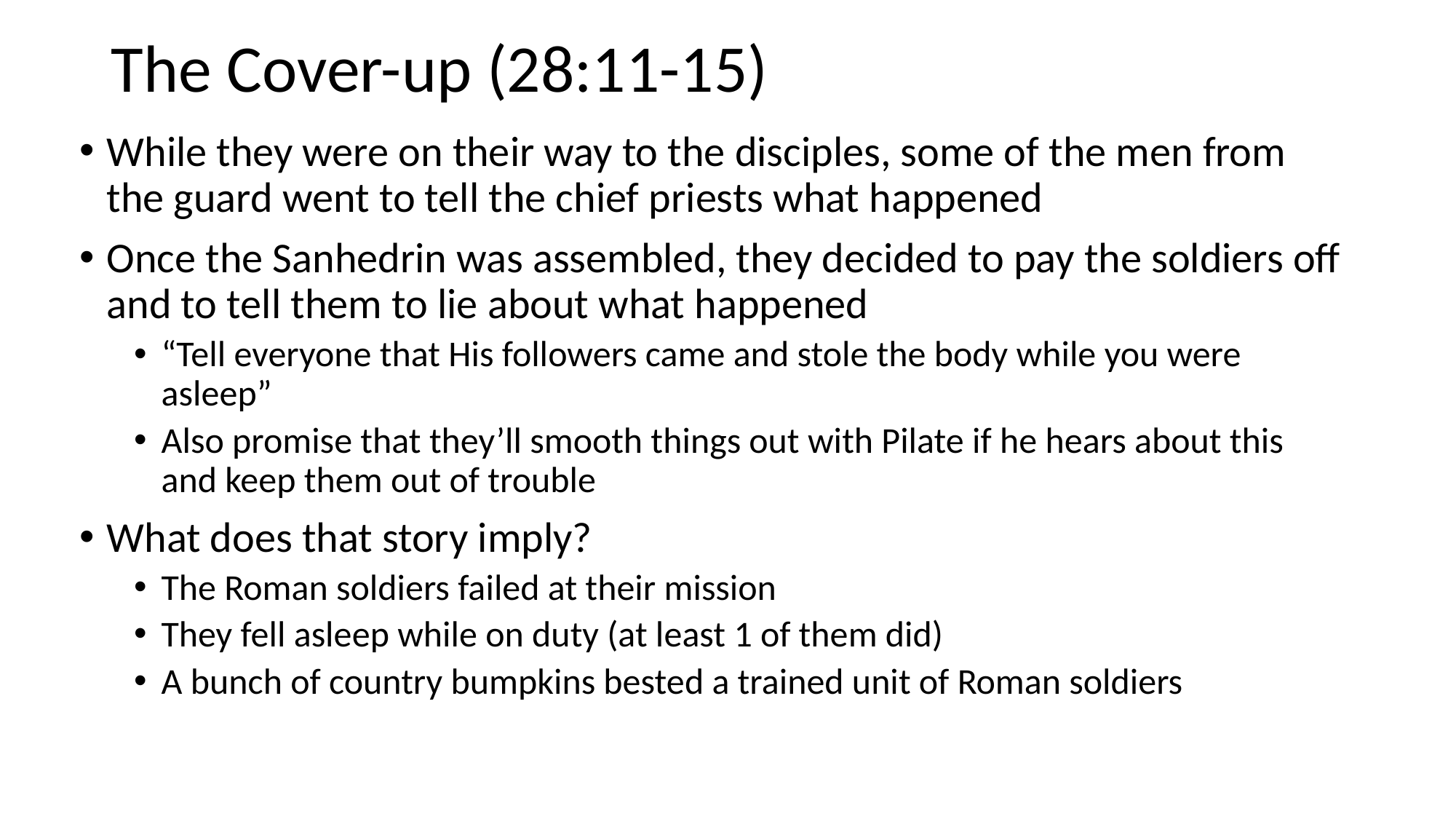

# The Cover-up (28:11-15)
While they were on their way to the disciples, some of the men from the guard went to tell the chief priests what happened
Once the Sanhedrin was assembled, they decided to pay the soldiers off and to tell them to lie about what happened
“Tell everyone that His followers came and stole the body while you were asleep”
Also promise that they’ll smooth things out with Pilate if he hears about this and keep them out of trouble
What does that story imply?
The Roman soldiers failed at their mission
They fell asleep while on duty (at least 1 of them did)
A bunch of country bumpkins bested a trained unit of Roman soldiers